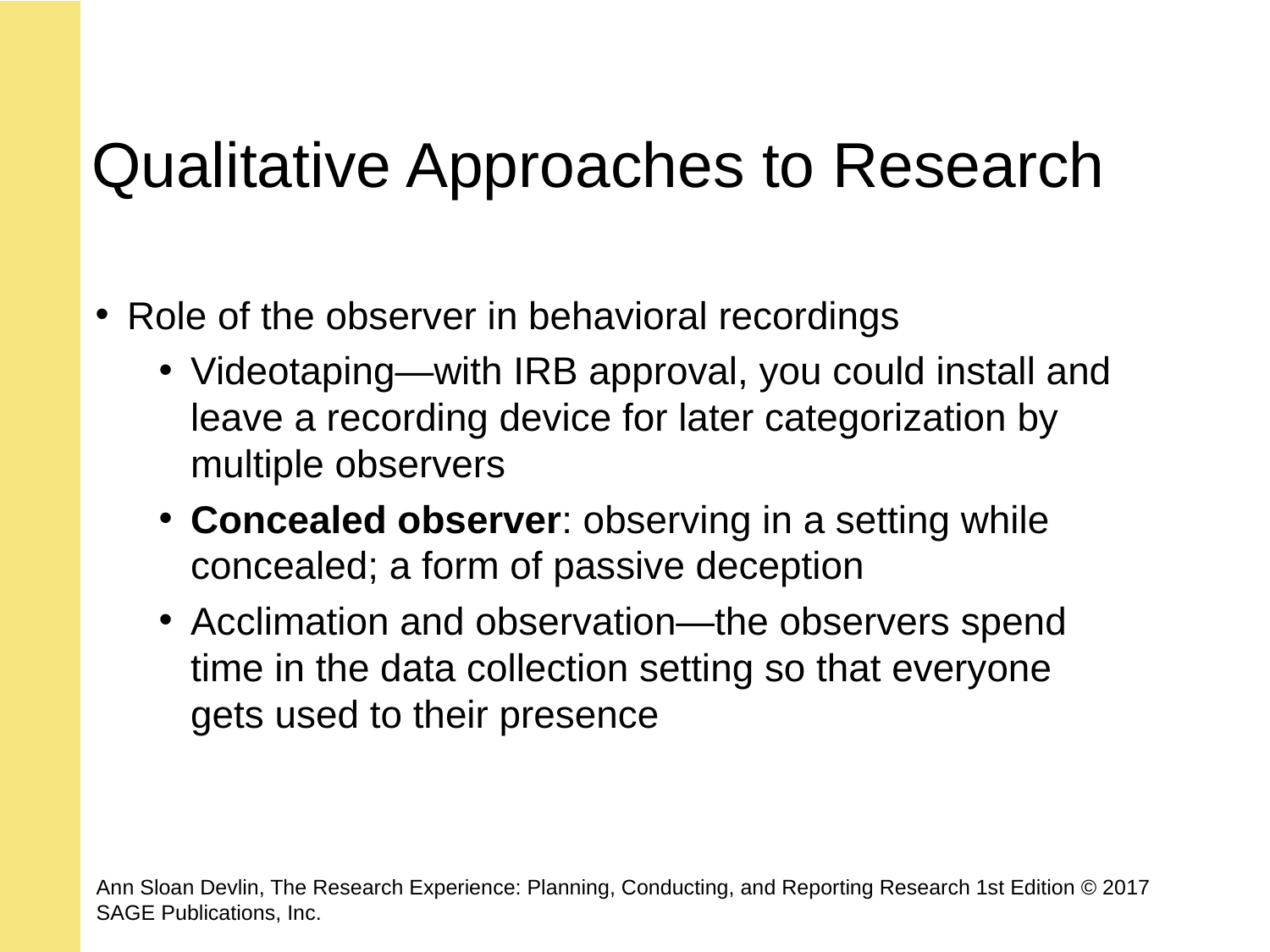

# Qualitative Approaches to Research
Role of the observer in behavioral recordings
Videotaping—with IRB approval, you could install and leave a recording device for later categorization by multiple observers
Concealed observer: observing in a setting while concealed; a form of passive deception
Acclimation and observation—the observers spend time in the data collection setting so that everyone gets used to their presence